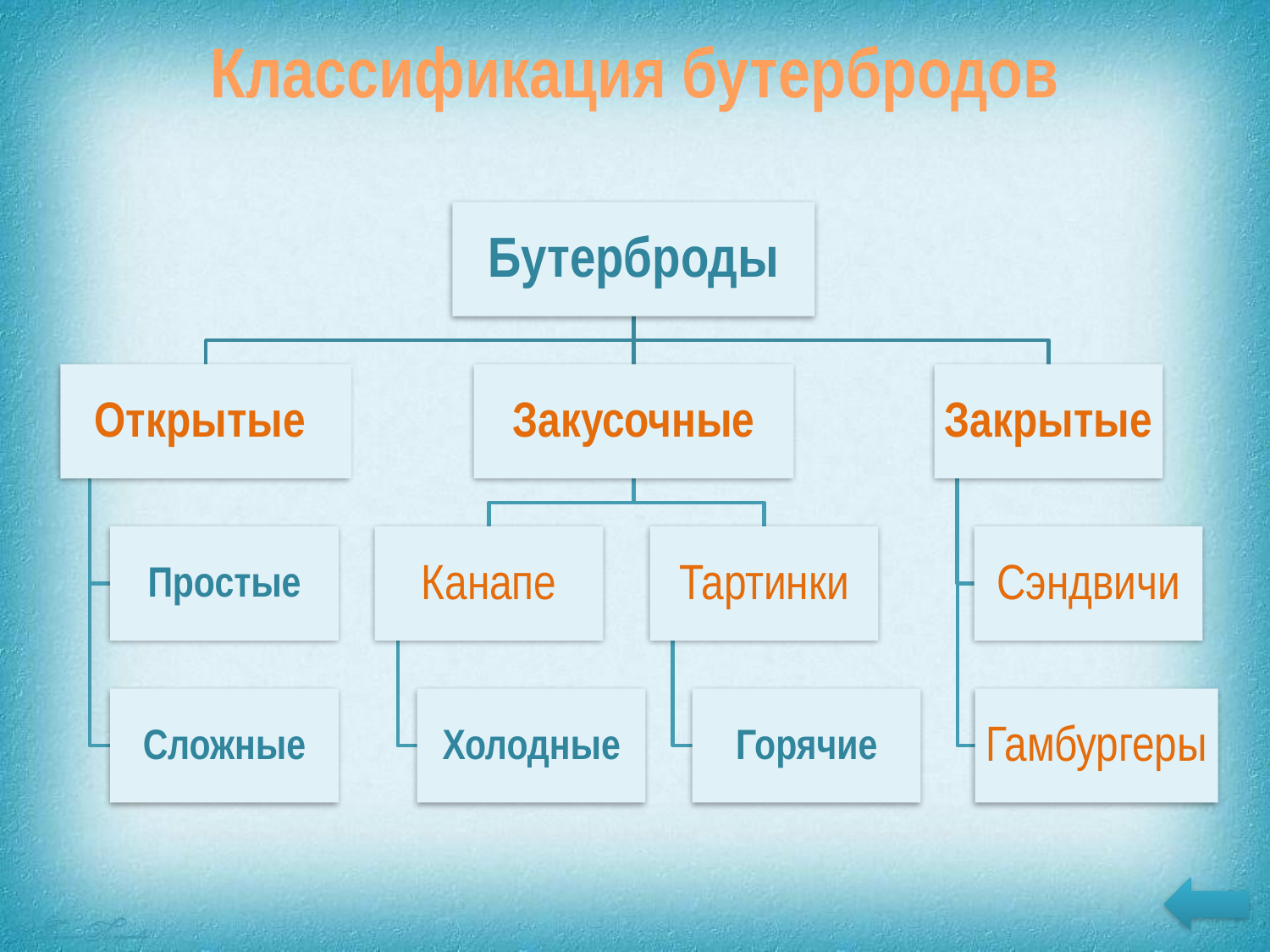

Классификация бутербродов
Бутерброды
Открытые
Простые
Сложные
Закусочные
Канапе
Холодные
Тартинки
Горячие
Закрытые
Сэндвичи
Гамбургеры